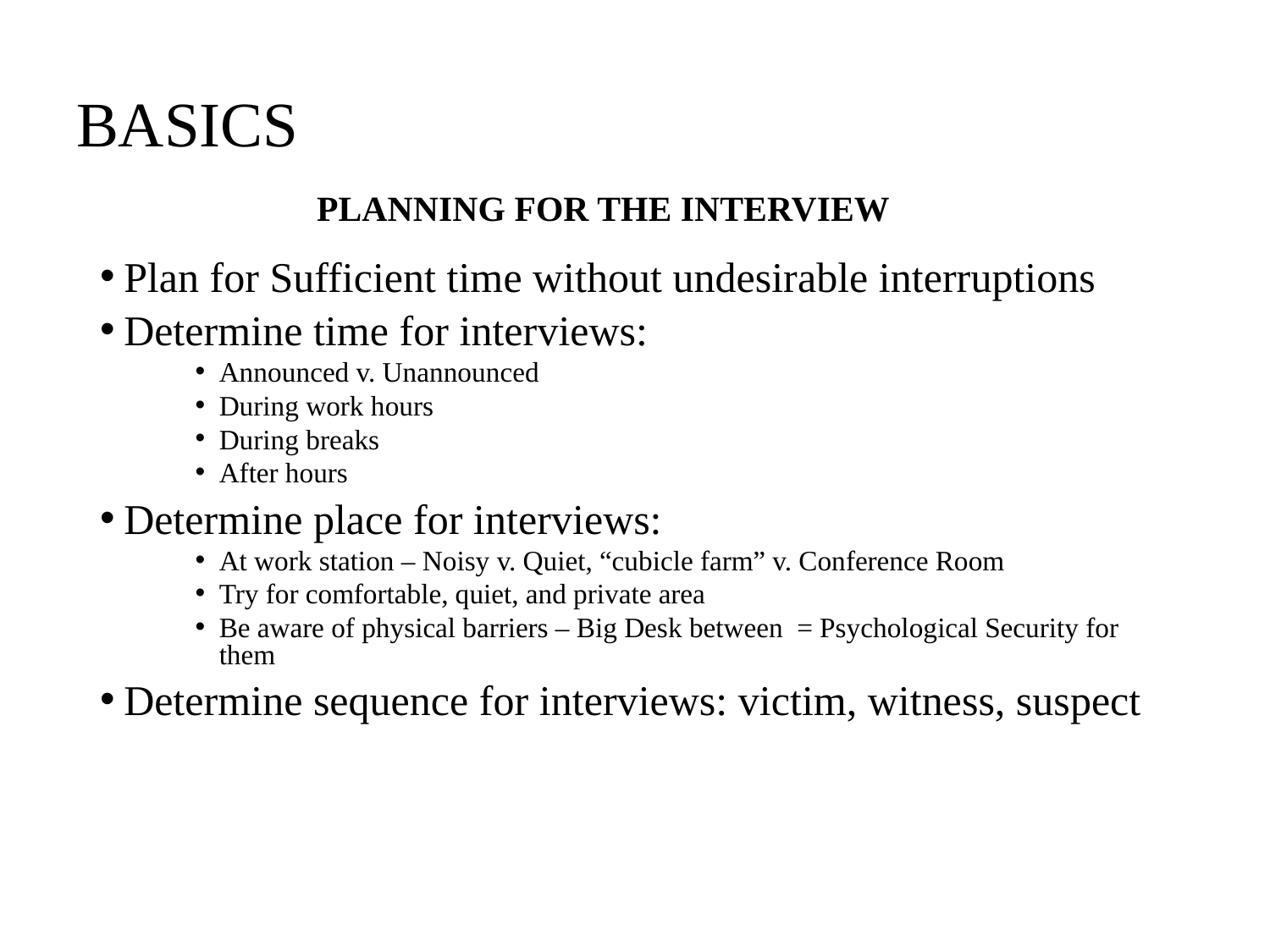

# BASICS
PLANNING FOR THE INTERVIEW
Plan for Sufficient time without undesirable interruptions
Determine time for interviews:
Announced v. Unannounced
During work hours
During breaks
After hours
Determine place for interviews:
At work station – Noisy v. Quiet, “cubicle farm” v. Conference Room
Try for comfortable, quiet, and private area
Be aware of physical barriers – Big Desk between  = Psychological Security for them
Determine sequence for interviews: victim, witness, suspect